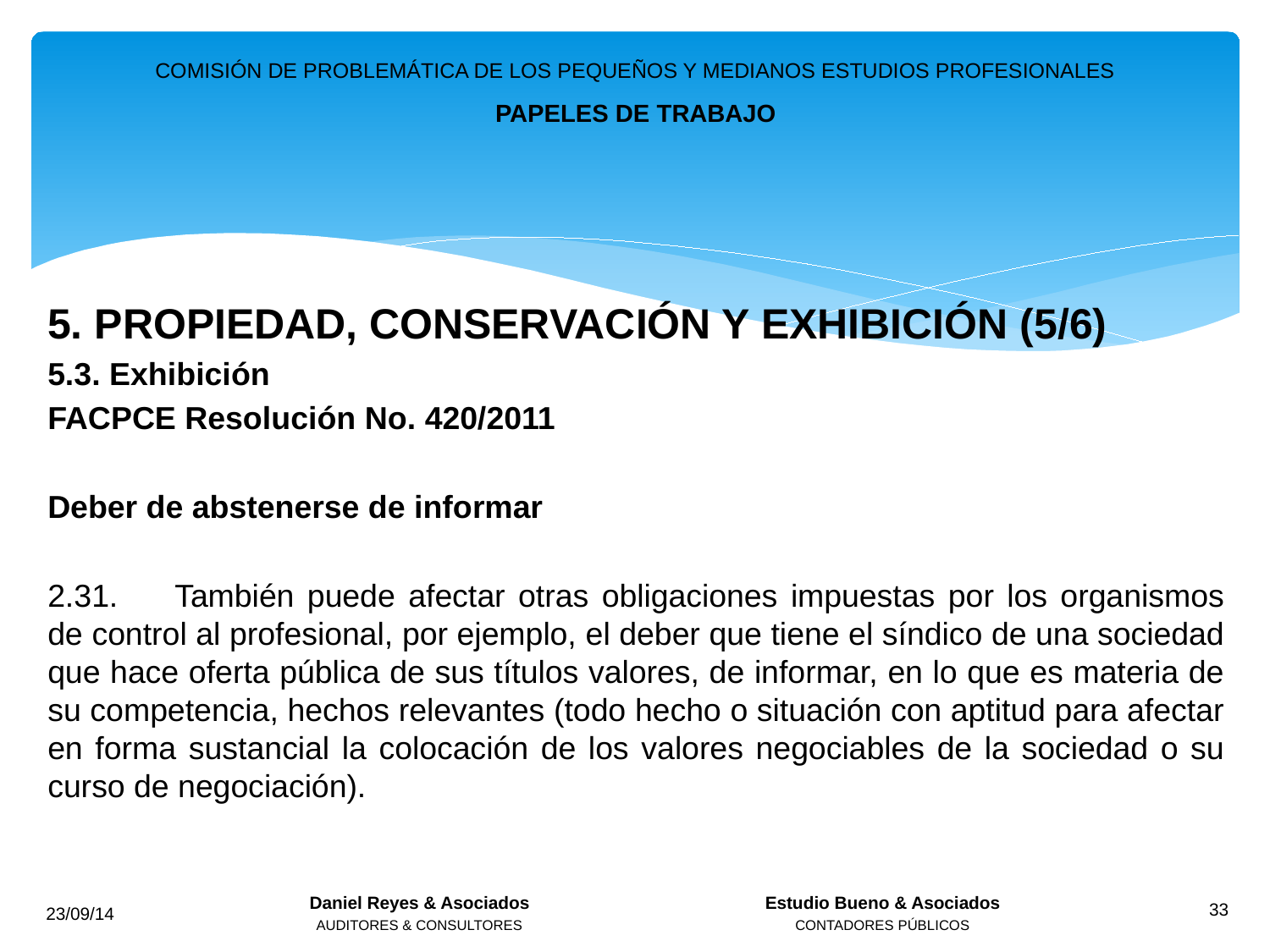

COMISIÓN DE PROBLEMÁTICA DE LOS PEQUEÑOS Y MEDIANOS ESTUDIOS PROFESIONALES
PAPELES DE TRABAJO
5. PROPIEDAD, CONSERVACIÓN Y EXHIBICIÓN (5/6)
5.3. Exhibición
FACPCE Resolución No. 420/2011

Deber de abstenerse de informar

2.31.	También puede afectar otras obligaciones impuestas por los organismos de control al profesional, por ejemplo, el deber que tiene el síndico de una sociedad que hace oferta pública de sus títulos valores, de informar, en lo que es materia de su competencia, hechos relevantes (todo hecho o situación con aptitud para afectar en forma sustancial la colocación de los valores negociables de la sociedad o su curso de negociación).

Daniel Reyes & Asociados
AUDITORES & CONSULTORES
Estudio Bueno & Asociados
CONTADORES PÚBLICOS
23/09/14
33